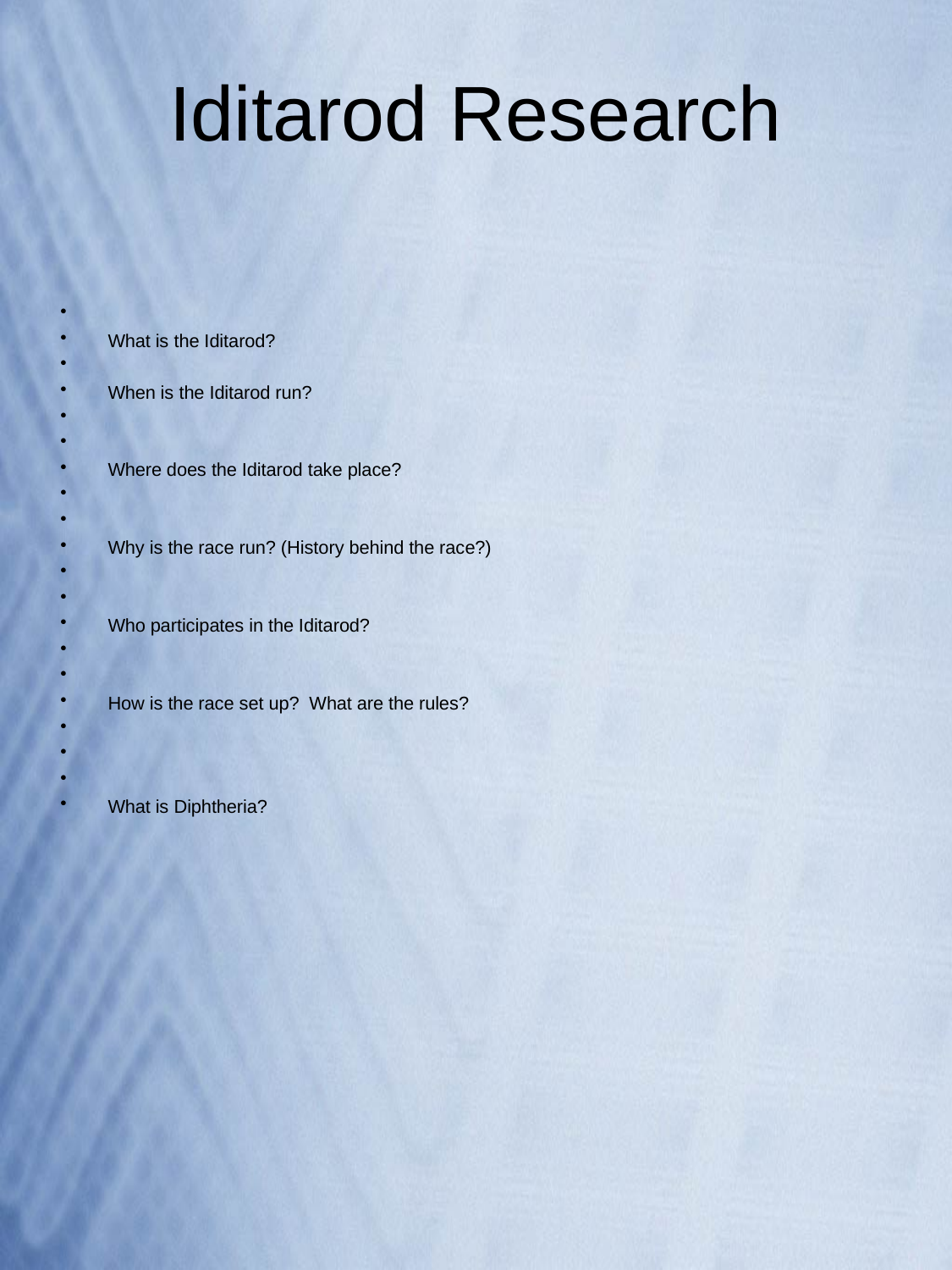

# Iditarod Research

What is the Iditarod?

When is the Iditarod run?

Where does the Iditarod take place?

Why is the race run? (History behind the race?)

Who participates in the Iditarod?

How is the race set up?  What are the rules?

What is Diphtheria?